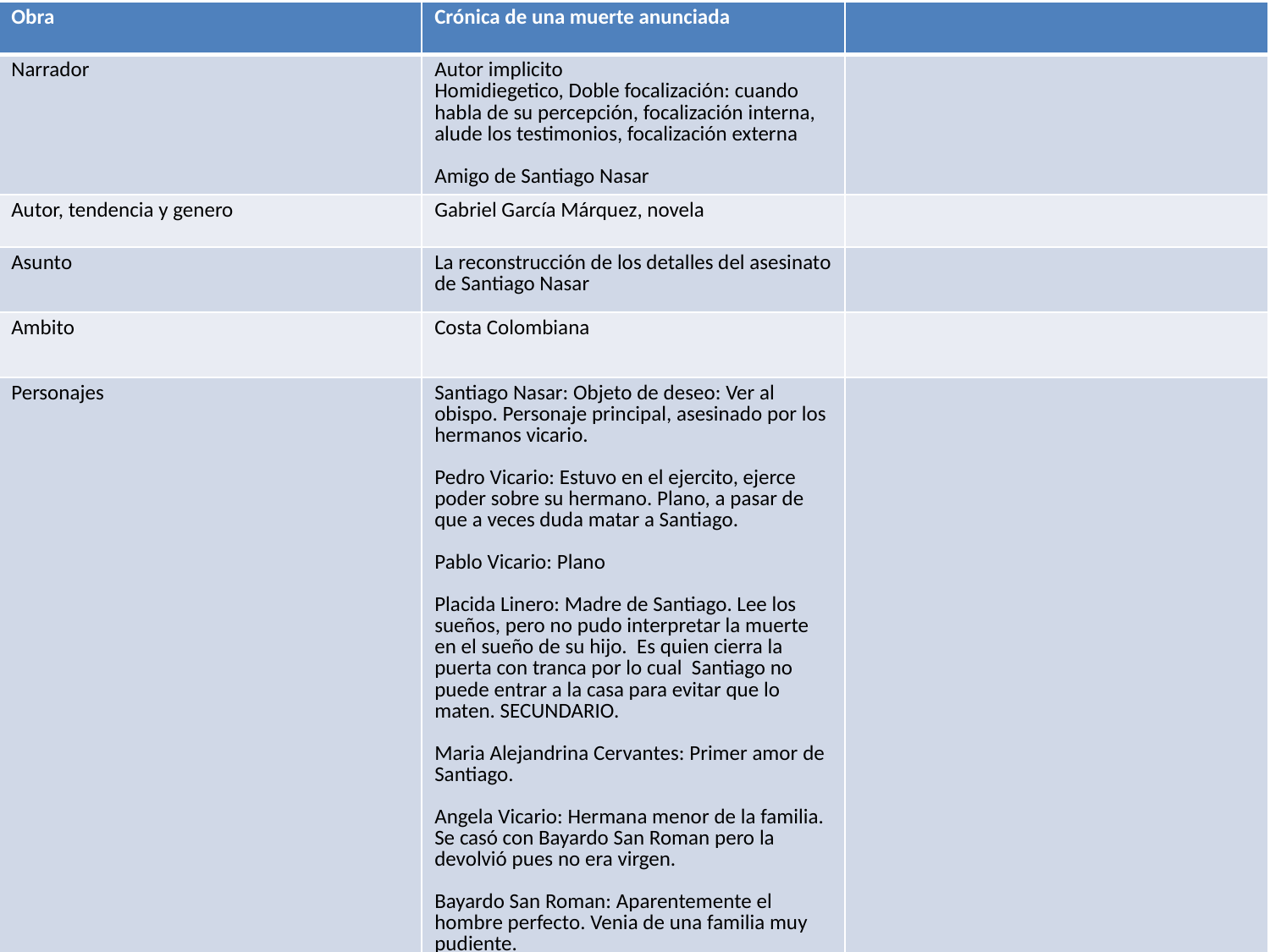

| Obra | Crónica de una muerte anunciada |  |
| --- | --- | --- |
| Narrador | Autor implicito Homidiegetico, Doble focalización: cuando habla de su percepción, focalización interna, alude los testimonios, focalización externa Amigo de Santiago Nasar |  |
| Autor, tendencia y genero | Gabriel García Márquez, novela |  |
| Asunto | La reconstrucción de los detalles del asesinato de Santiago Nasar |  |
| Ambito | Costa Colombiana |  |
| Personajes | Santiago Nasar: Objeto de deseo: Ver al obispo. Personaje principal, asesinado por los hermanos vicario. Pedro Vicario: Estuvo en el ejercito, ejerce poder sobre su hermano. Plano, a pasar de que a veces duda matar a Santiago. Pablo Vicario: Plano Placida Linero: Madre de Santiago. Lee los sueños, pero no pudo interpretar la muerte en el sueño de su hijo. Es quien cierra la puerta con tranca por lo cual Santiago no puede entrar a la casa para evitar que lo maten. SECUNDARIO. Maria Alejandrina Cervantes: Primer amor de Santiago. Angela Vicario: Hermana menor de la familia. Se casó con Bayardo San Roman pero la devolvió pues no era virgen. Bayardo San Roman: Aparentemente el hombre perfecto. Venia de una familia muy pudiente. Divina flor: Placida linero: Cristo bedoya: Clotilde Armenta: Victoria Guzman: |  |
| Espacio | La plaza del pueblo: Tópico, abierto, amplio Casa del viudo Xius: Cerrado, reducido, tópico Casa de los Vicario: Eterotópico, cerrado, reducido. Deteriorado Tienda de Clotilde Armenta: Eterotópico, cerrado, reducido. |  |
| Tiempo | 27 años después del asesinato. Elipsis El juicio duro 3 días, que empezó 12 días después del asesinato. |  |
| Titulo | Proleptico: Anticipa el tipo de relato y como se desenlazaran los hechos. |  |